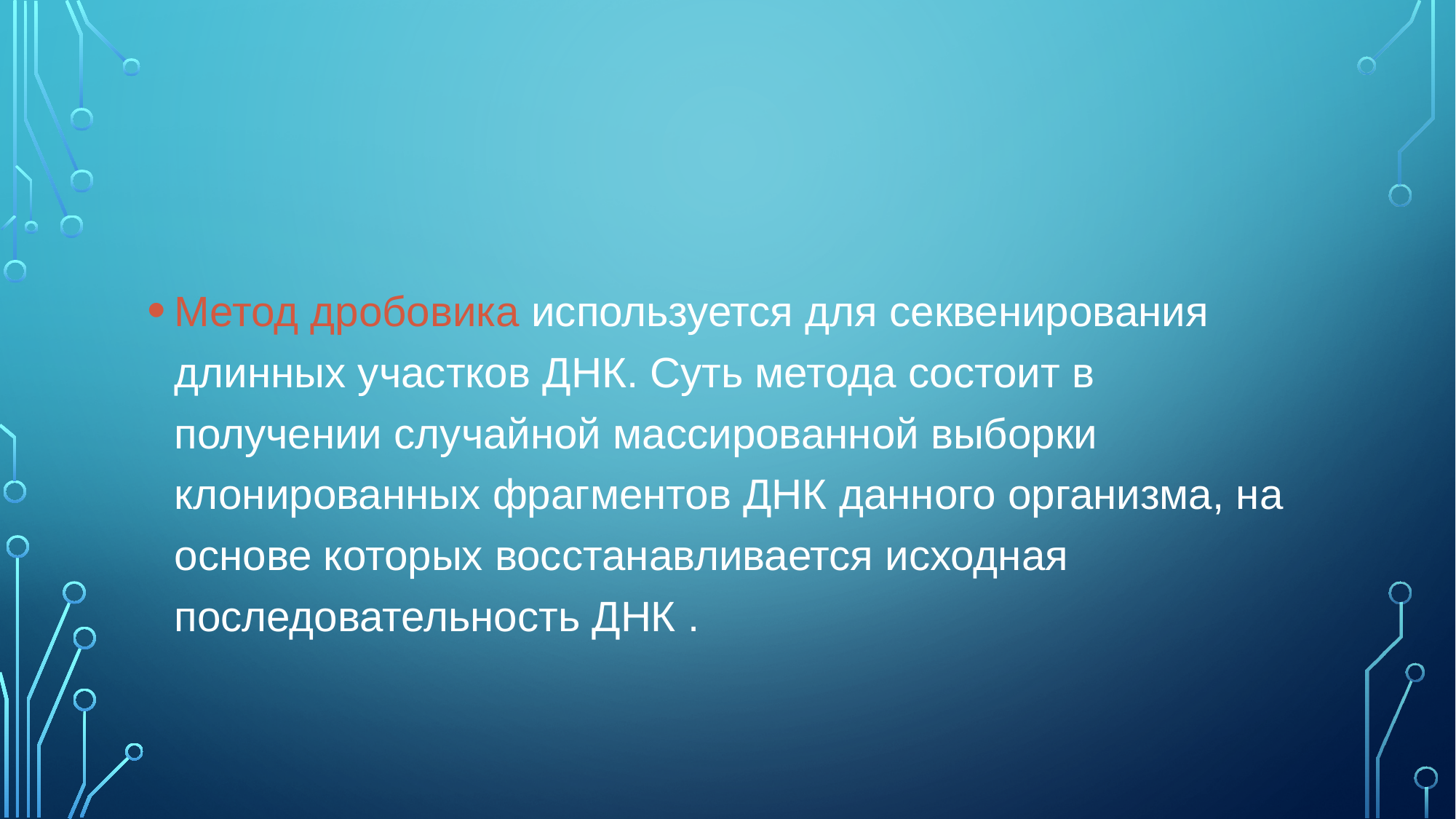

#
Метод дробовика используется для секвенирования длинных участков ДНК. Суть метода состоит в получении случайной массированной выборки клонированных фрагментов ДНК данного организма, на основе которых восстанавливается исходная последовательность ДНК .